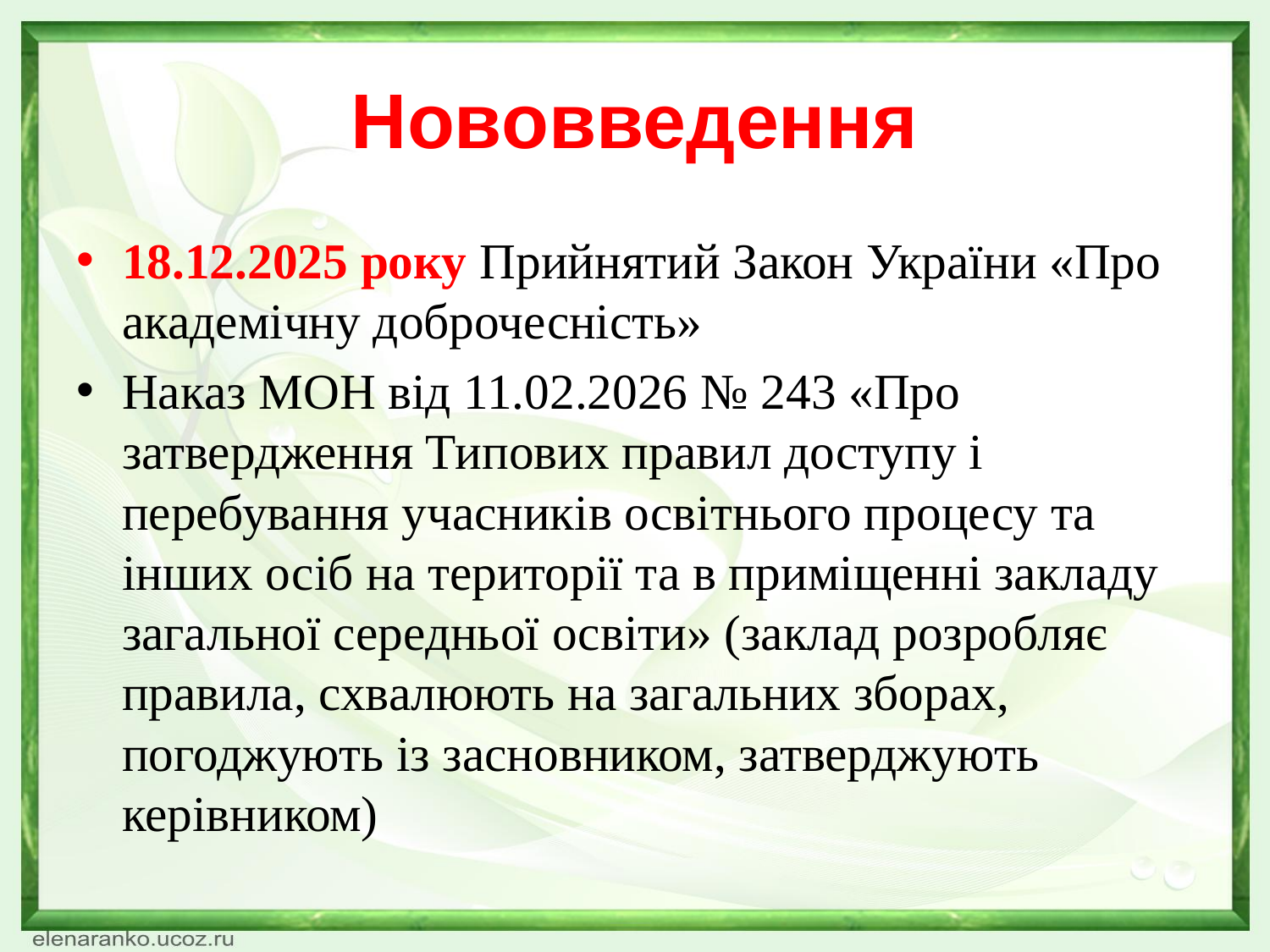

# Нововведення
18.12.2025 року Прийнятий Закон України «Про академічну доброчесність»
Наказ МОН від 11.02.2026 № 243 «Про затвердження Типових правил доступу і перебування учасників освітнього процесу та інших осіб на території та в приміщенні закладу загальної середньої освіти» (заклад розробляє правила, схвалюють на загальних зборах, погоджують із засновником, затверджують керівником)